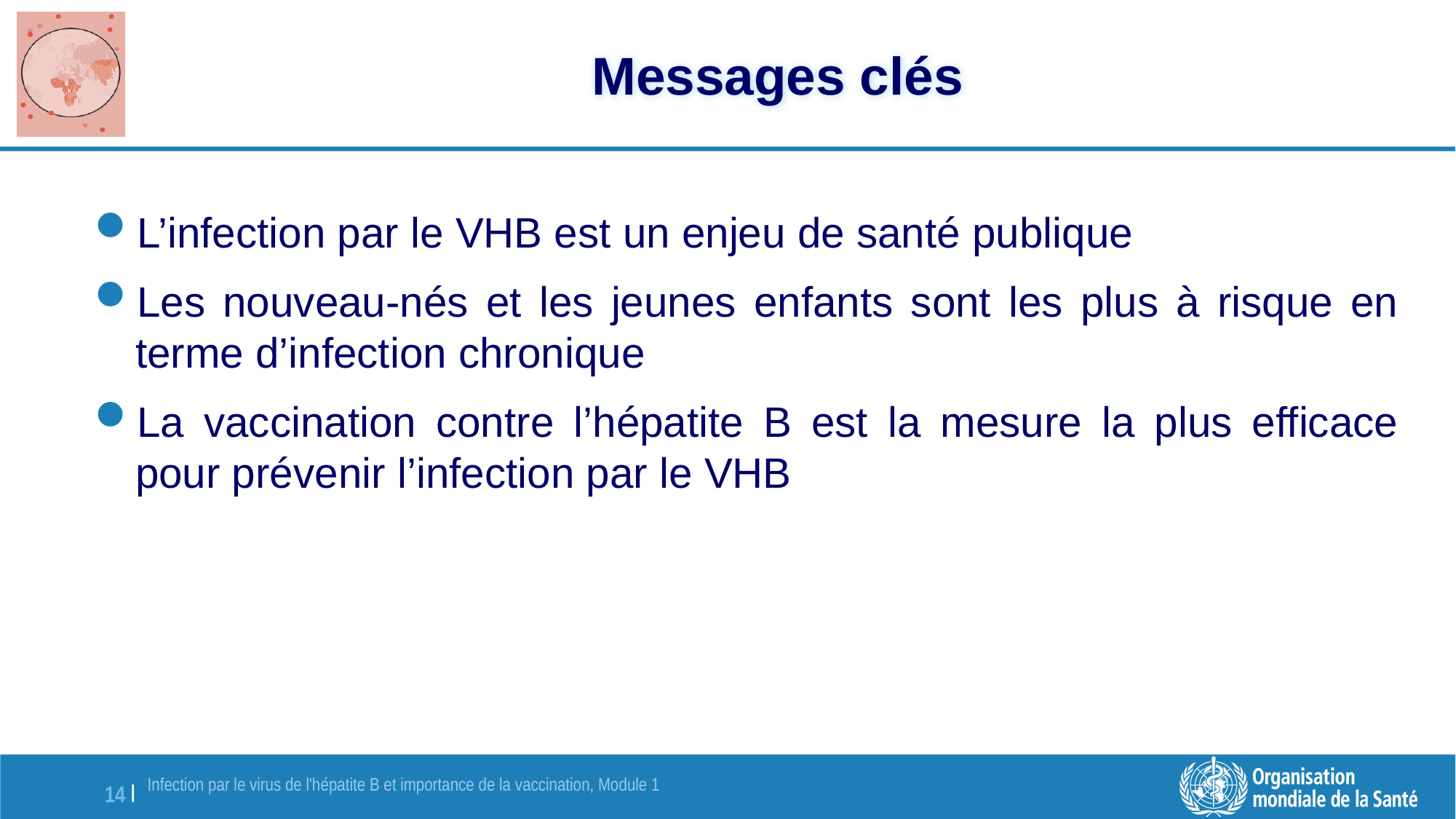

# Messages clés
L’infection par le VHB est un enjeu de santé publique
Les nouveau-nés et les jeunes enfants sont les plus à risque en terme d’infection chronique
La vaccination contre l’hépatite B est la mesure la plus efficace pour prévenir l’infection par le VHB